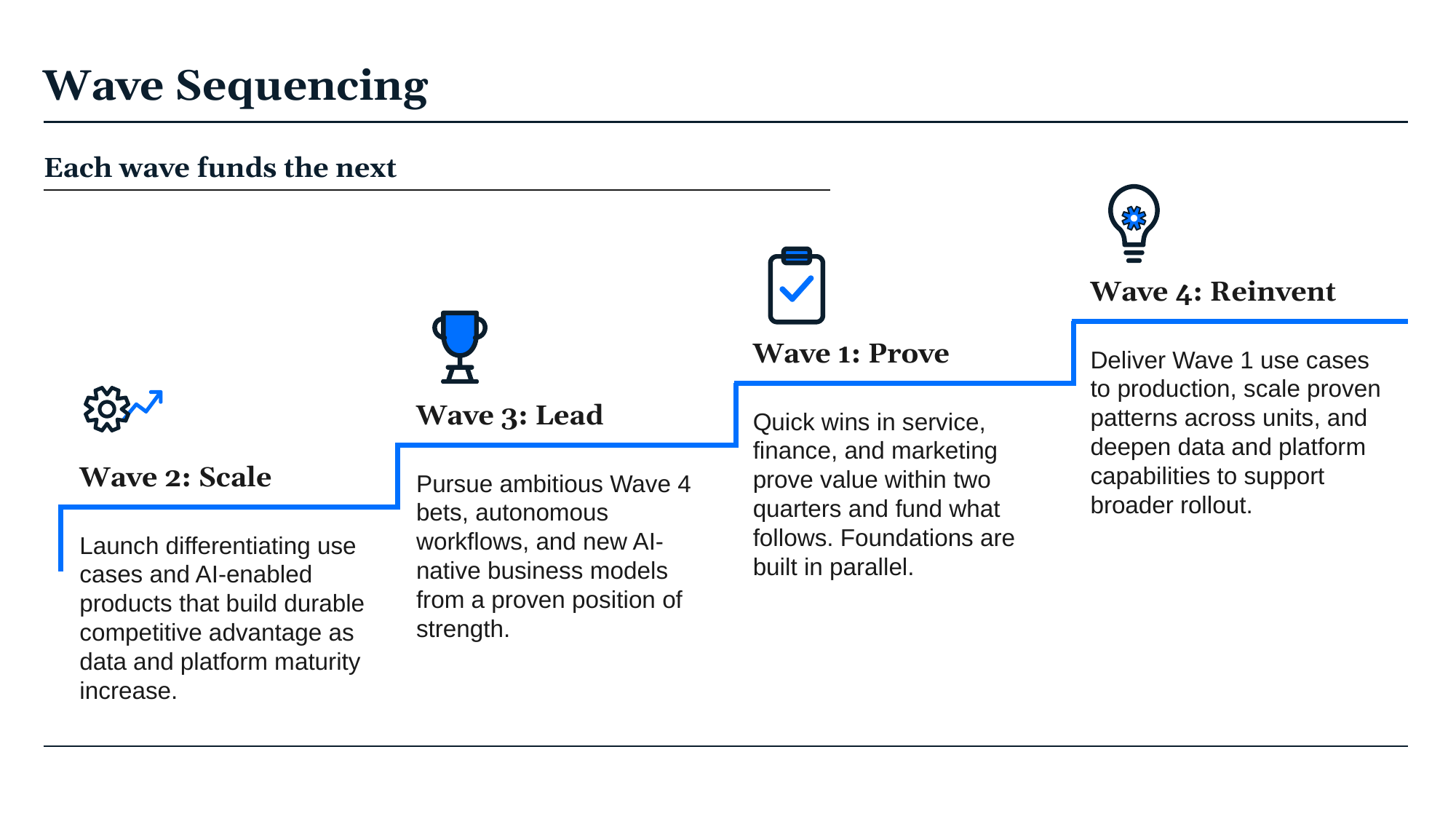

# Wave Sequencing
Each wave funds the next

Wave 4: Reinvent

Wave 1: Prove
Deliver Wave 1 use cases to production, scale proven patterns across units, and deepen data and platform capabilities to support broader rollout.

Wave 3: Lead
Quick wins in service, finance, and marketing prove value within two quarters and fund what follows. Foundations are built in parallel.
Wave 2: Scale
Pursue ambitious Wave 4 bets, autonomous workflows, and new AI-native business models from a proven position of strength.
Launch differentiating use cases and AI-enabled products that build durable competitive advantage as data and platform maturity increase.